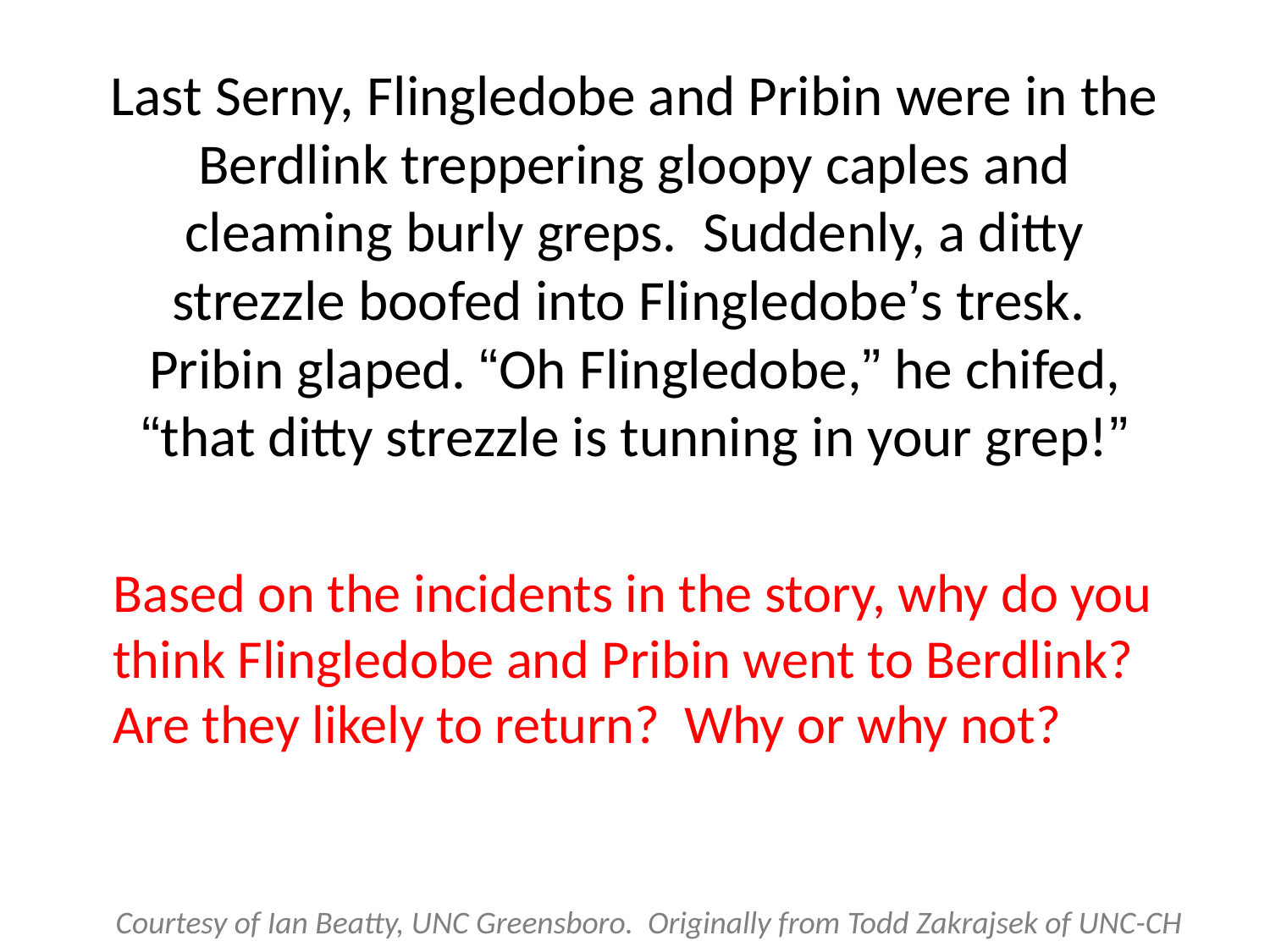

# Last Serny, Flingledobe and Pribin were in the Berdlink treppering gloopy caples and cleaming burly greps.  Suddenly, a ditty strezzle boofed into Flingledobe’s tresk.  Pribin glaped. “Oh Flingledobe,” he chifed, “that ditty strezzle is tunning in your grep!”
Based on the incidents in the story, why do you think Flingledobe and Pribin went to Berdlink?  Are they likely to return?  Why or why not?
Courtesy of Ian Beatty, UNC Greensboro.  Originally from Todd Zakrajsek of UNC-CH